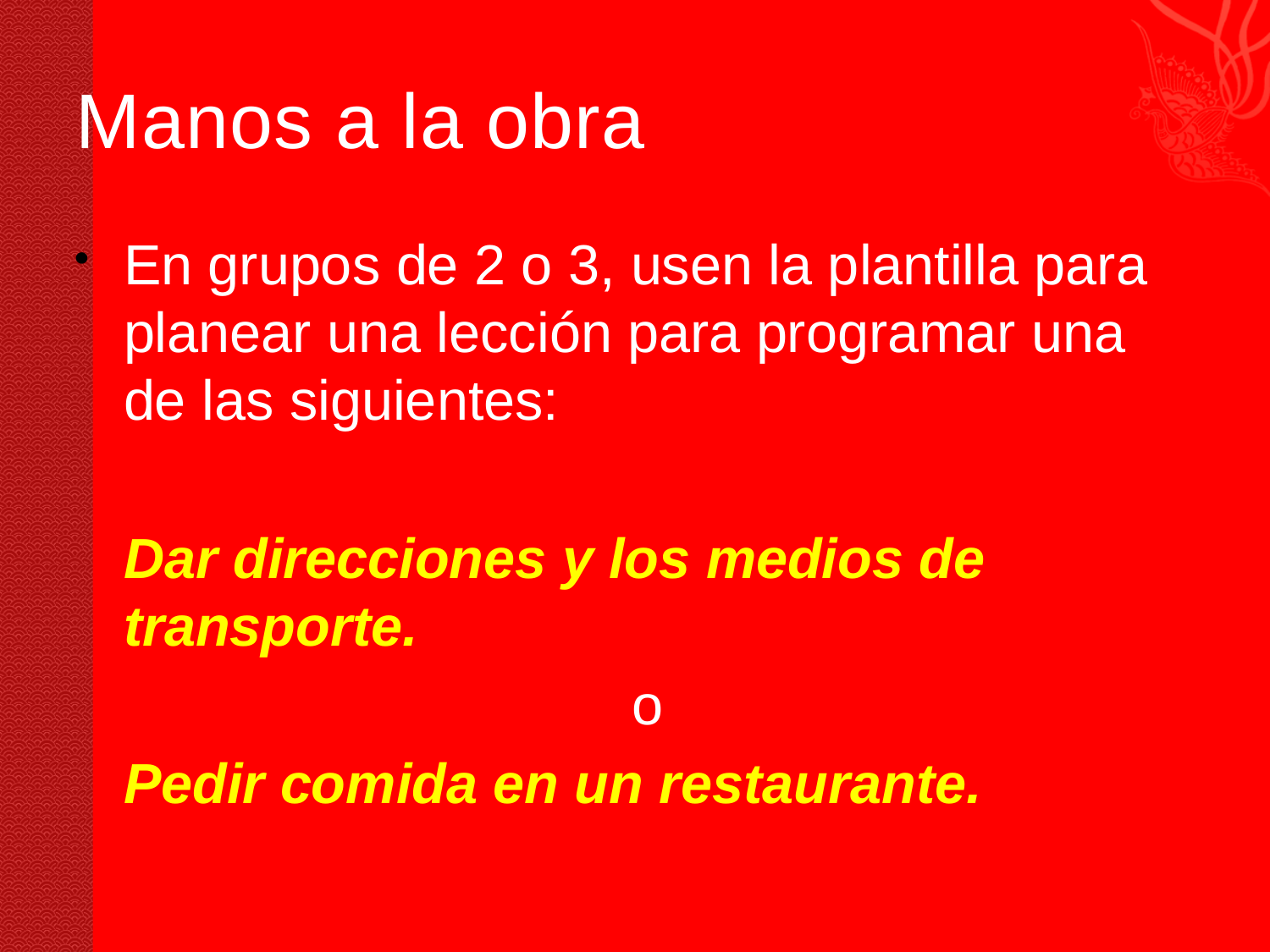

# Manos a la obra
En grupos de 2 o 3, usen la plantilla para planear una lección para programar una de las siguientes:

	Dar direcciones y los medios de transporte.
					o
	Pedir comida en un restaurante.